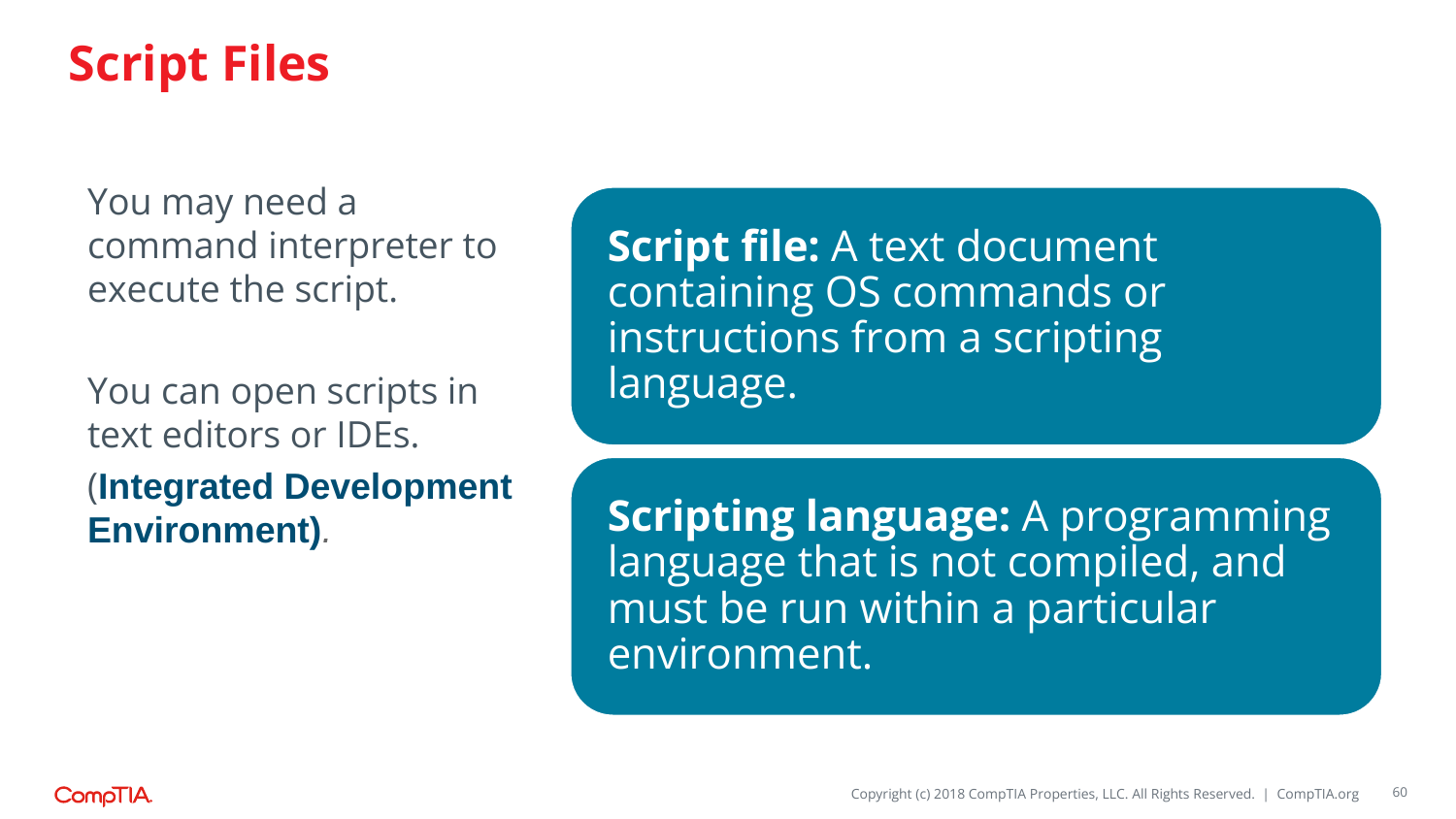

# Script Files
You may need a command interpreter to execute the script.

You can open scripts in text editors or IDEs.
(Integrated Development Environment).
Script file: A text document containing OS commands or instructions from a scripting language.
Scripting language: A programming language that is not compiled, and must be run within a particular environment.
60